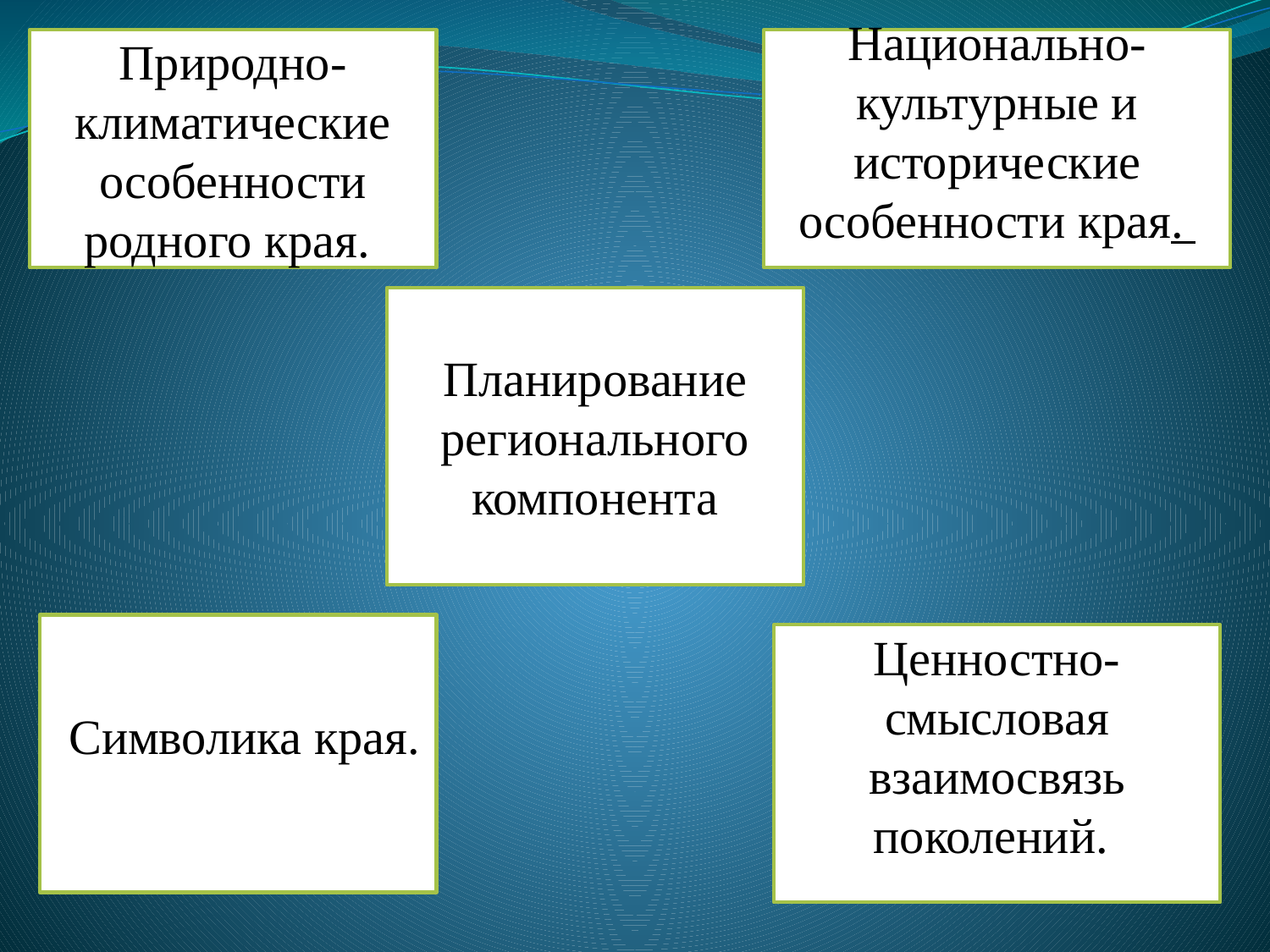

Природно-климатические особенности родного края.
Национально-культурные и исторические особенности края.

Планирование регионального компонента
 Символика края.

Ценностно-смысловая взаимосвязь поколений.